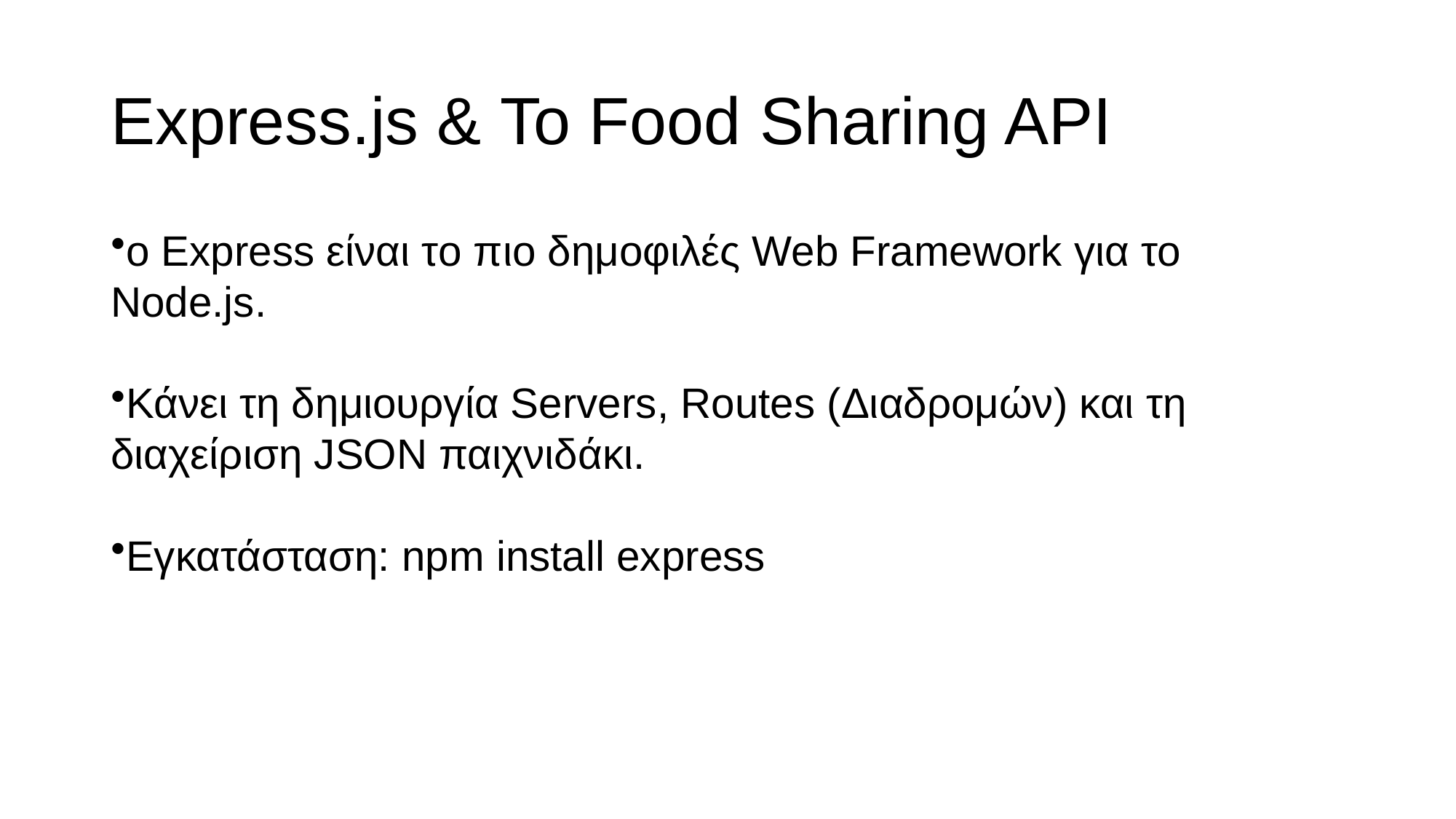

# Express.js & Το Food Sharing API
ο Express είναι το πιο δημοφιλές Web Framework για το Node.js.

Κάνει τη δημιουργία Servers, Routes (Διαδρομών) και τη διαχείριση JSON παιχνιδάκι.

Εγκατάσταση: npm install express